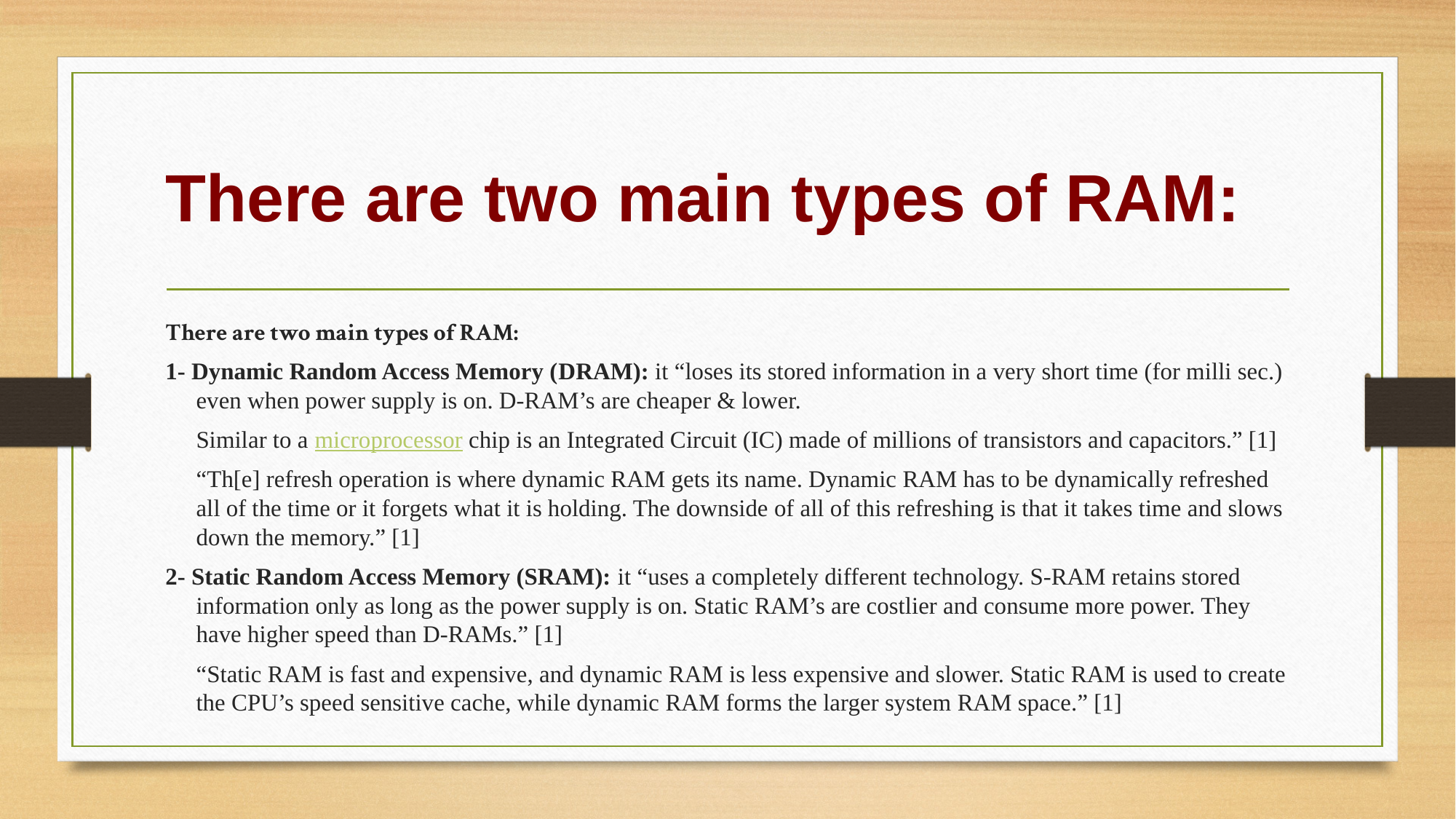

# There are two main types of RAM:
There are two main types of RAM:
1- Dynamic Random Access Memory (DRAM): it “loses its stored information in a very short time (for milli sec.) even when power supply is on. D-RAM’s are cheaper & lower.
	Similar to a microprocessor chip is an Integrated Circuit (IC) made of millions of transistors and capacitors.” [1]
“Th[e] refresh operation is where dynamic RAM gets its name. Dynamic RAM has to be dynamically refreshed all of the time or it forgets what it is holding. The downside of all of this refreshing is that it takes time and slows down the memory.” [1]
2- Static Random Access Memory (SRAM): it “uses a completely different technology. S-RAM retains stored information only as long as the power supply is on. Static RAM’s are costlier and consume more power. They have higher speed than D-RAMs.” [1]
“Static RAM is fast and expensive, and dynamic RAM is less expensive and slower. Static RAM is used to create the CPU’s speed sensitive cache, while dynamic RAM forms the larger system RAM space.” [1]